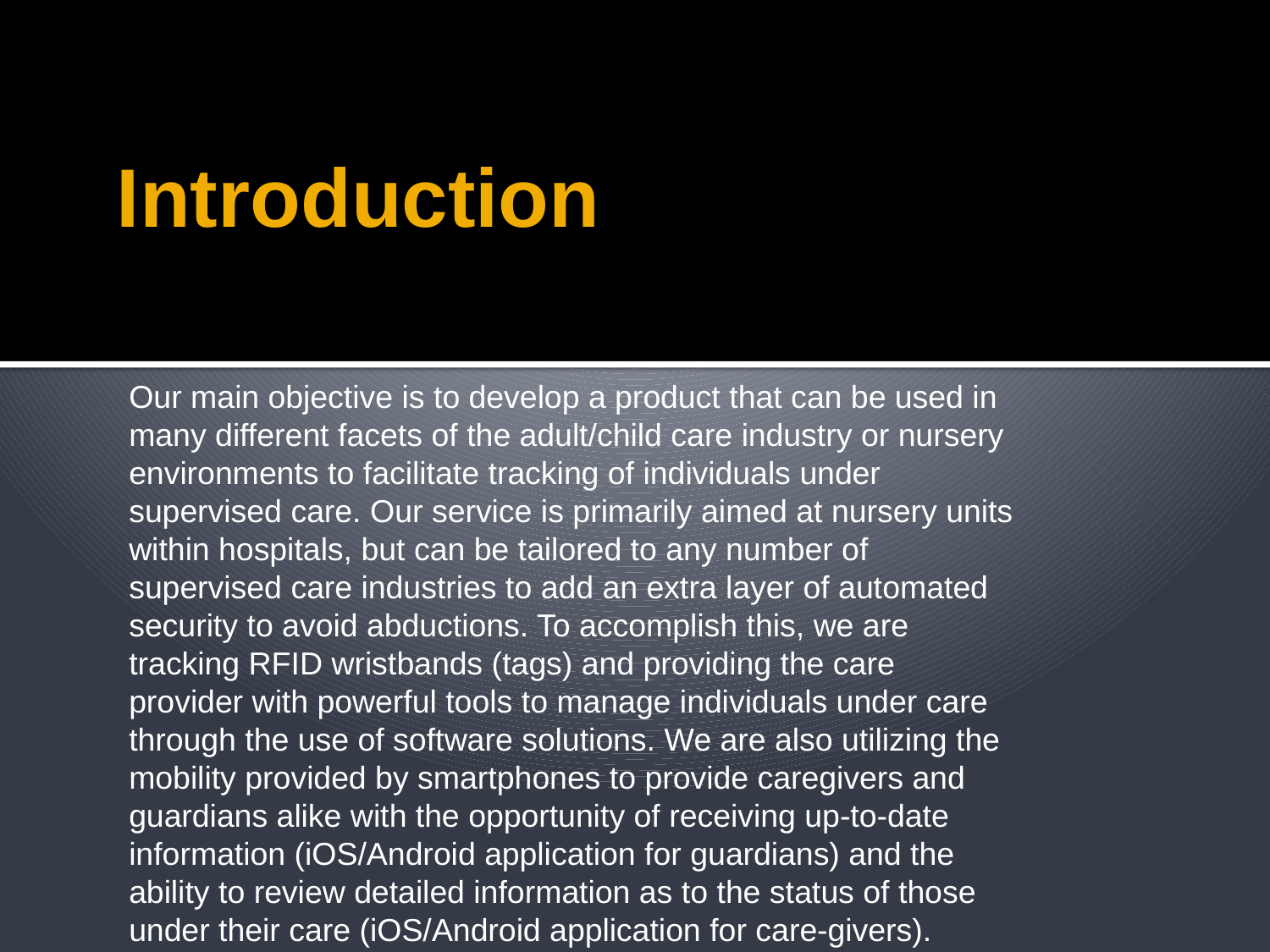

# Introduction
Our main objective is to develop a product that can be used in many different facets of the adult/child care industry or nursery environments to facilitate tracking of individuals under supervised care. Our service is primarily aimed at nursery units within hospitals, but can be tailored to any number of supervised care industries to add an extra layer of automated security to avoid abductions. To accomplish this, we are tracking RFID wristbands (tags) and providing the care provider with powerful tools to manage individuals under care through the use of software solutions. We are also utilizing the mobility provided by smartphones to provide caregivers and guardians alike with the opportunity of receiving up-to-date information (iOS/Android application for guardians) and the ability to review detailed information as to the status of those under their care (iOS/Android application for care-givers).